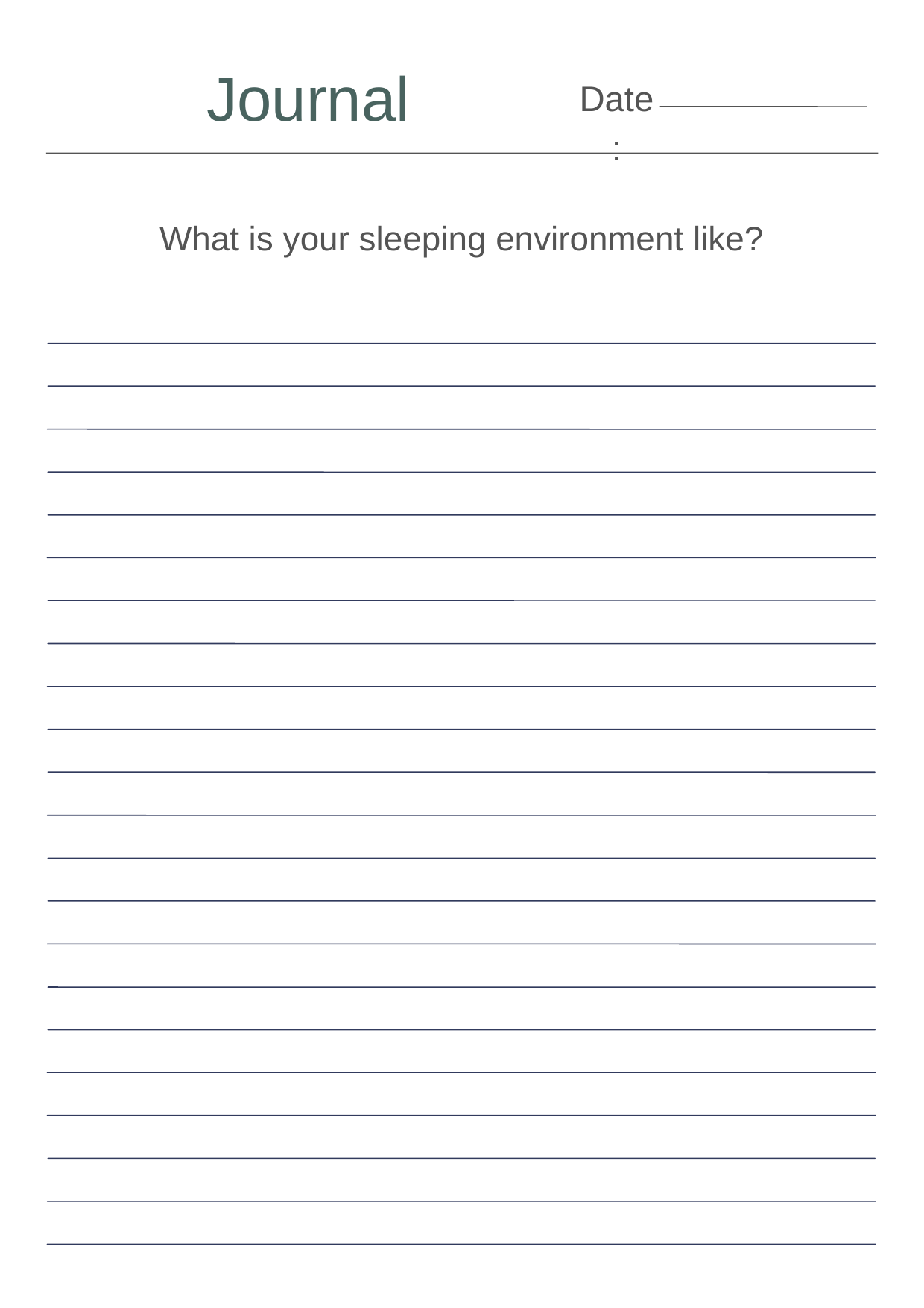

Journal
Date:

What is your sleeping environment like?